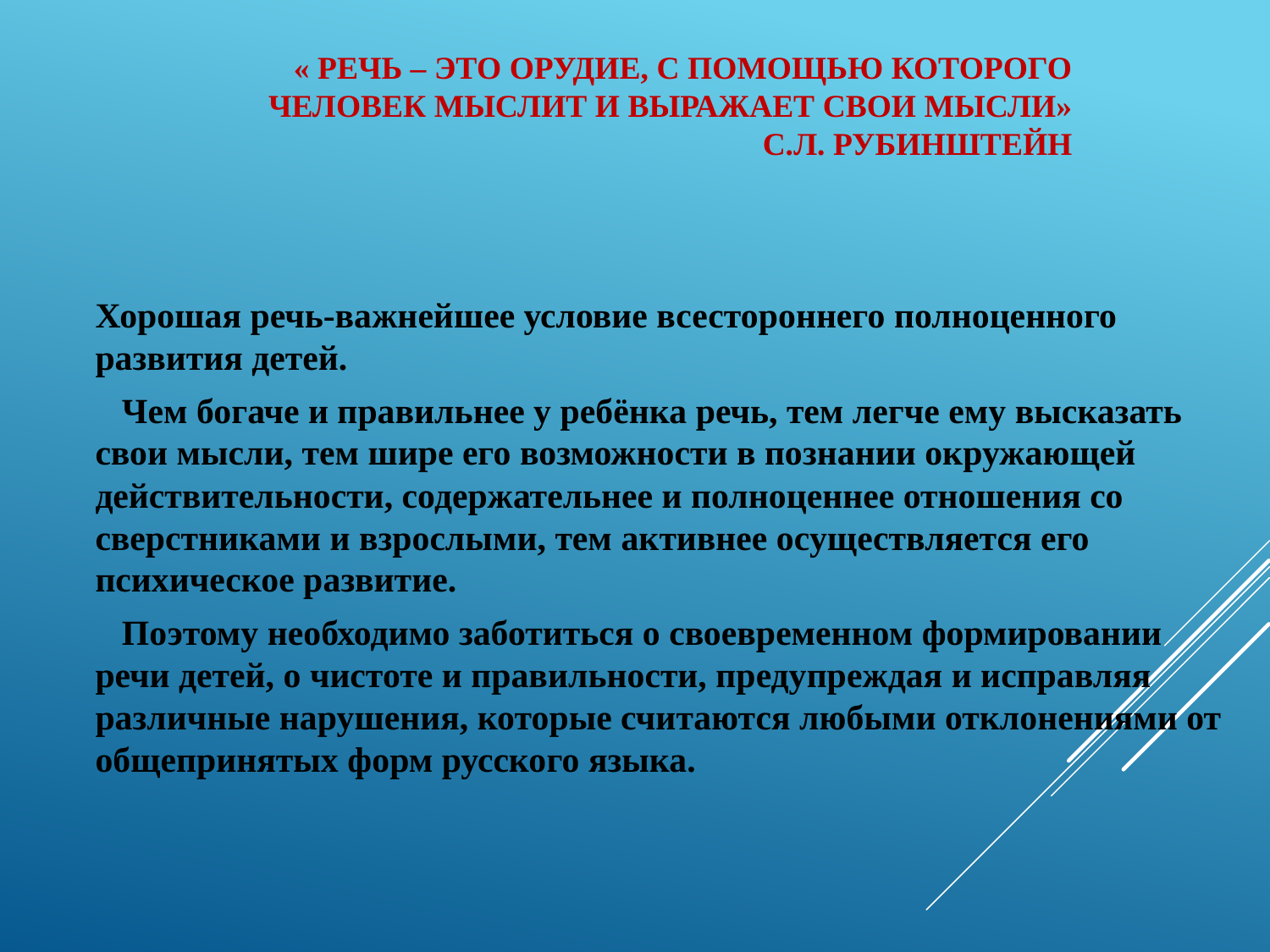

# « Речь – это орудие, с помощью которого человек мыслит и выражает свои мысли» С.Л. Рубинштейн
Хорошая речь-важнейшее условие всестороннего полноценного развития детей.
   Чем богаче и правильнее у ребёнка речь, тем легче ему высказать свои мысли, тем шире его возможности в познании окружающей действительности, содержательнее и полноценнее отношения со сверстниками и взрослыми, тем активнее осуществляется его  психическое развитие.
   Поэтому необходимо заботиться о своевременном формировании речи детей, о чистоте и правильности, предупреждая и исправляя различные нарушения, которые считаются любыми отклонениями от общепринятых форм русского языка.